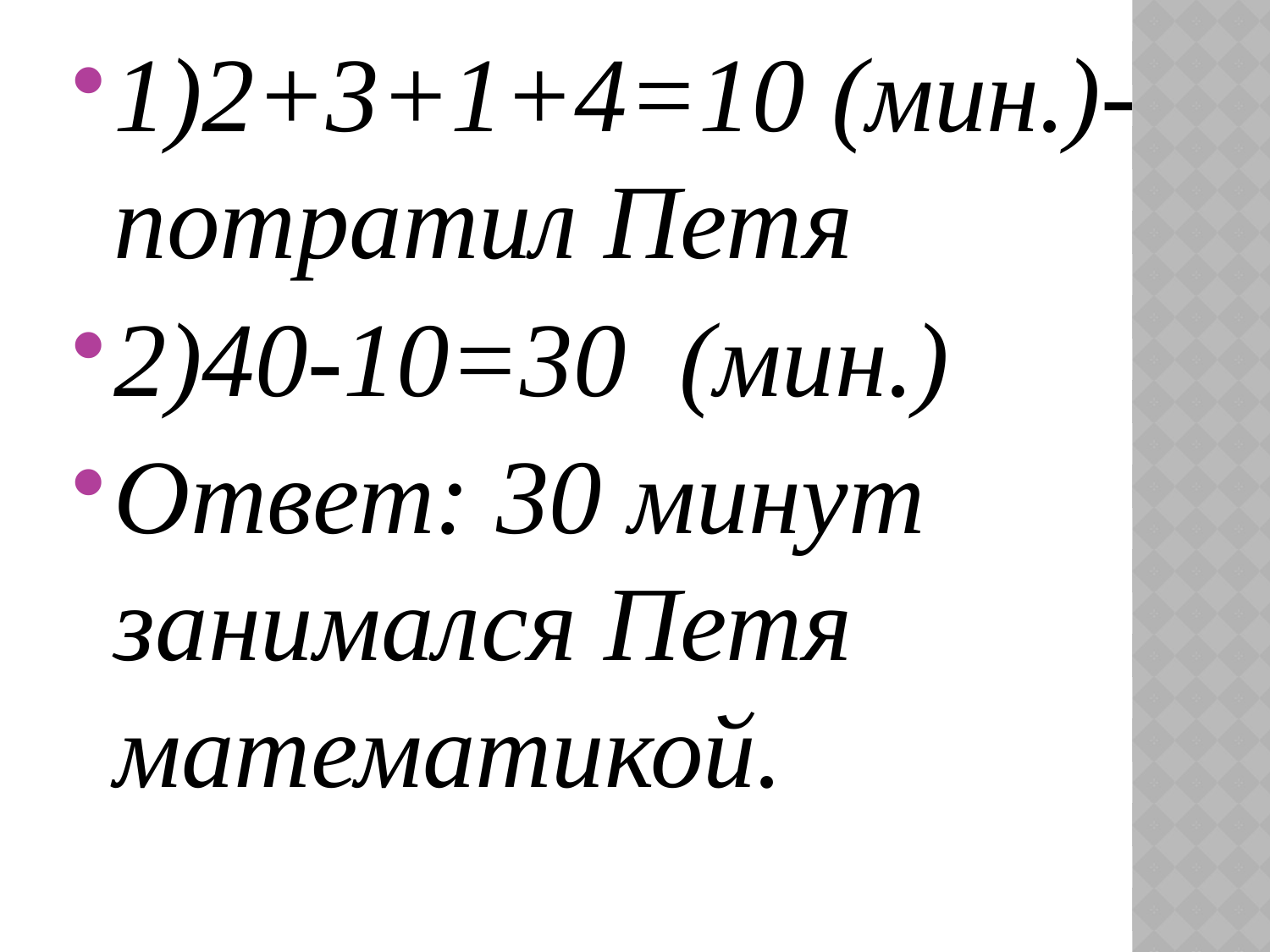

1)2+3+1+4=10 (мин.)- потратил Петя
2)40-10=30  (мин.)
Ответ: 30 минут занимался Петя математикой.